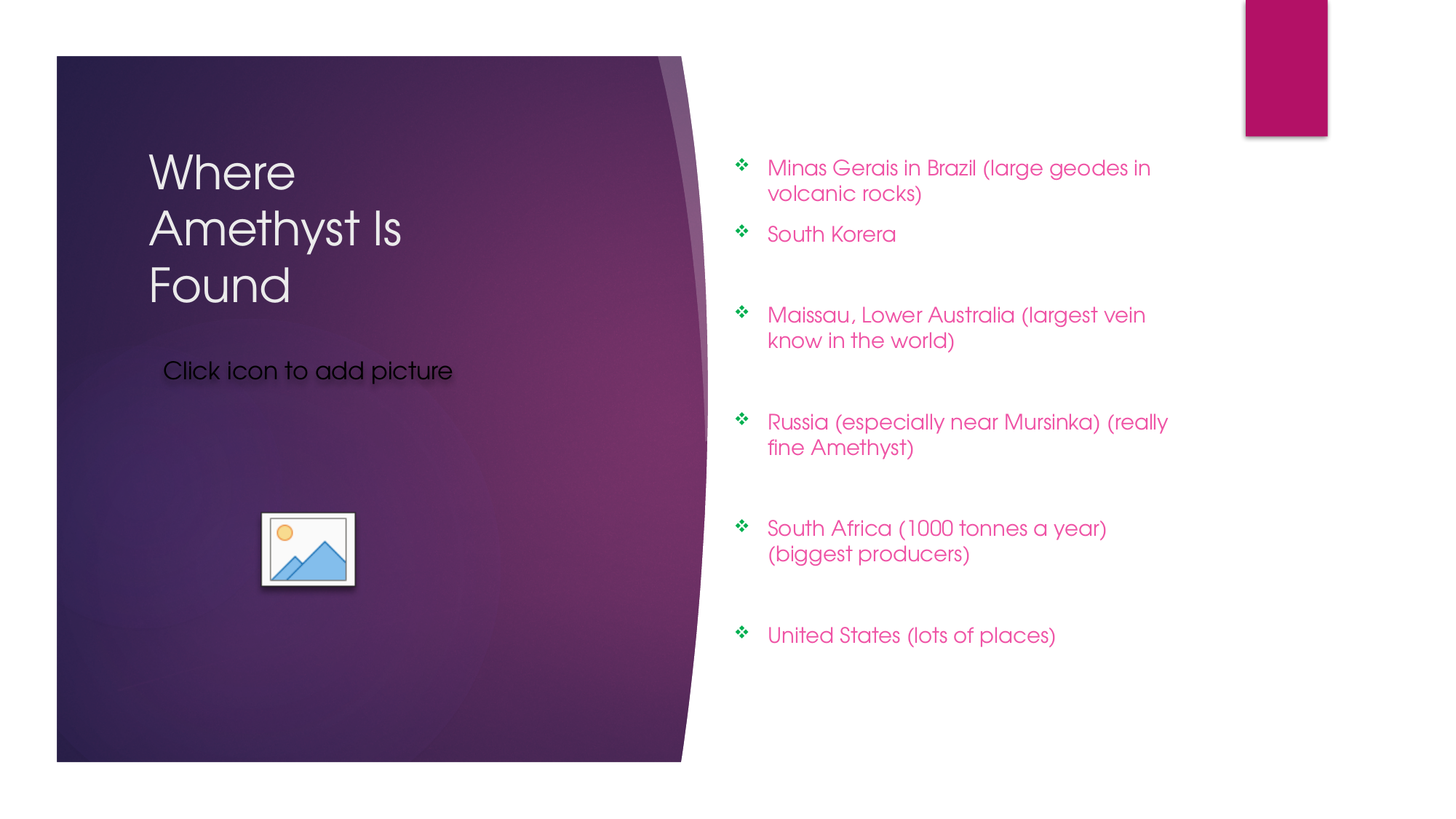

# Where Amethyst Is Found
Minas Gerais in Brazil (large geodes in volcanic rocks)
South Korera

Maissau, Lower Australia (largest vein know in the world)

Russia (especially near Mursinka) (really fine Amethyst)

South Africa (1000 tonnes a year) (biggest producers)

United States (lots of places)